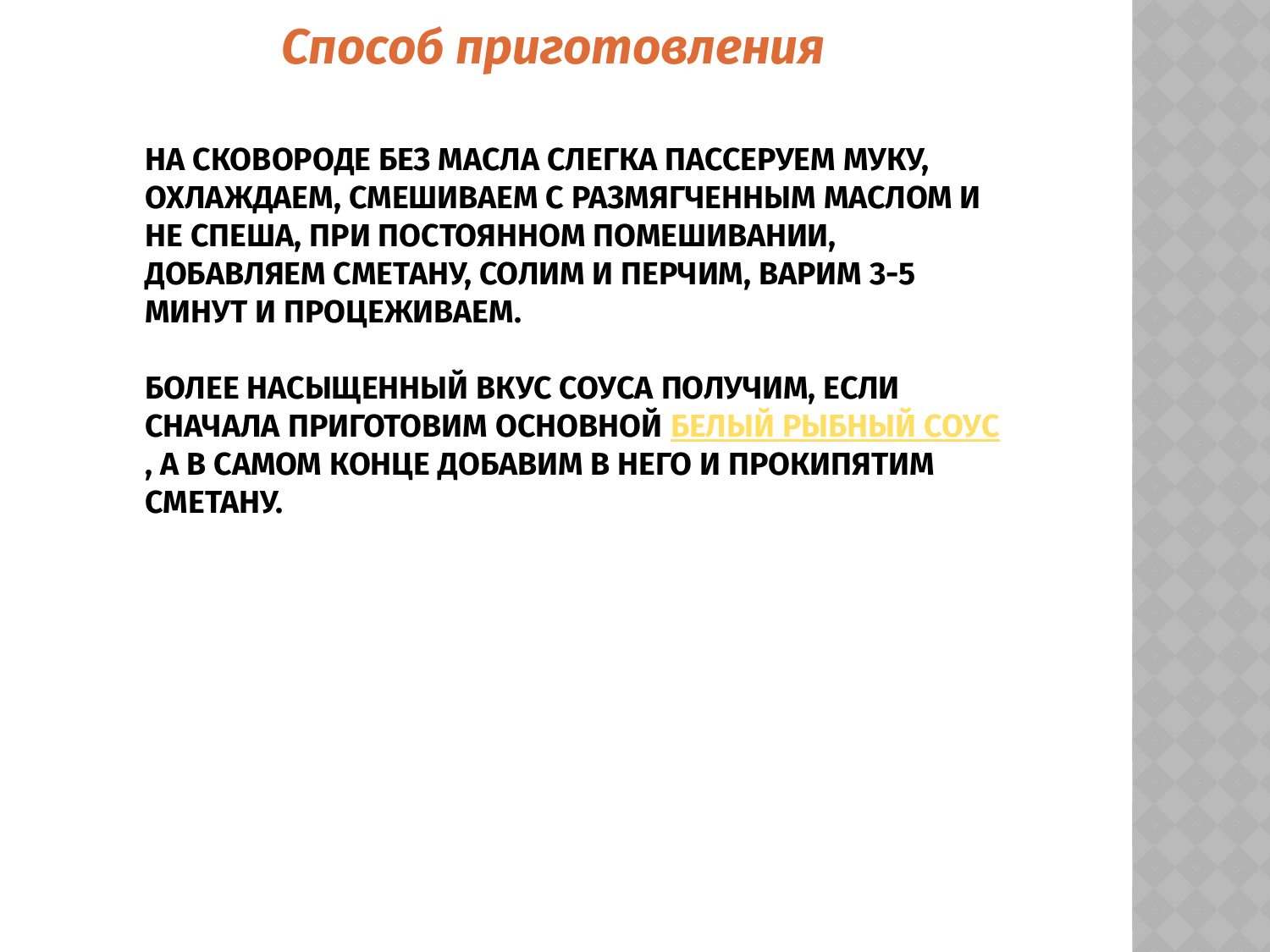

Способ приготовления

# На сковороде без масла слегка пассеруем муку, охлаждаем, смешиваем с размягченным маслом и не спеша, при постоянном помешивании, добавляем сметану, солим и перчим, варим 3-5 минут и процеживаем. Более насыщенный вкус соуса получим, если сначала приготовим основной белый рыбный соус, а в самом конце добавим в него и прокипятим сметану.